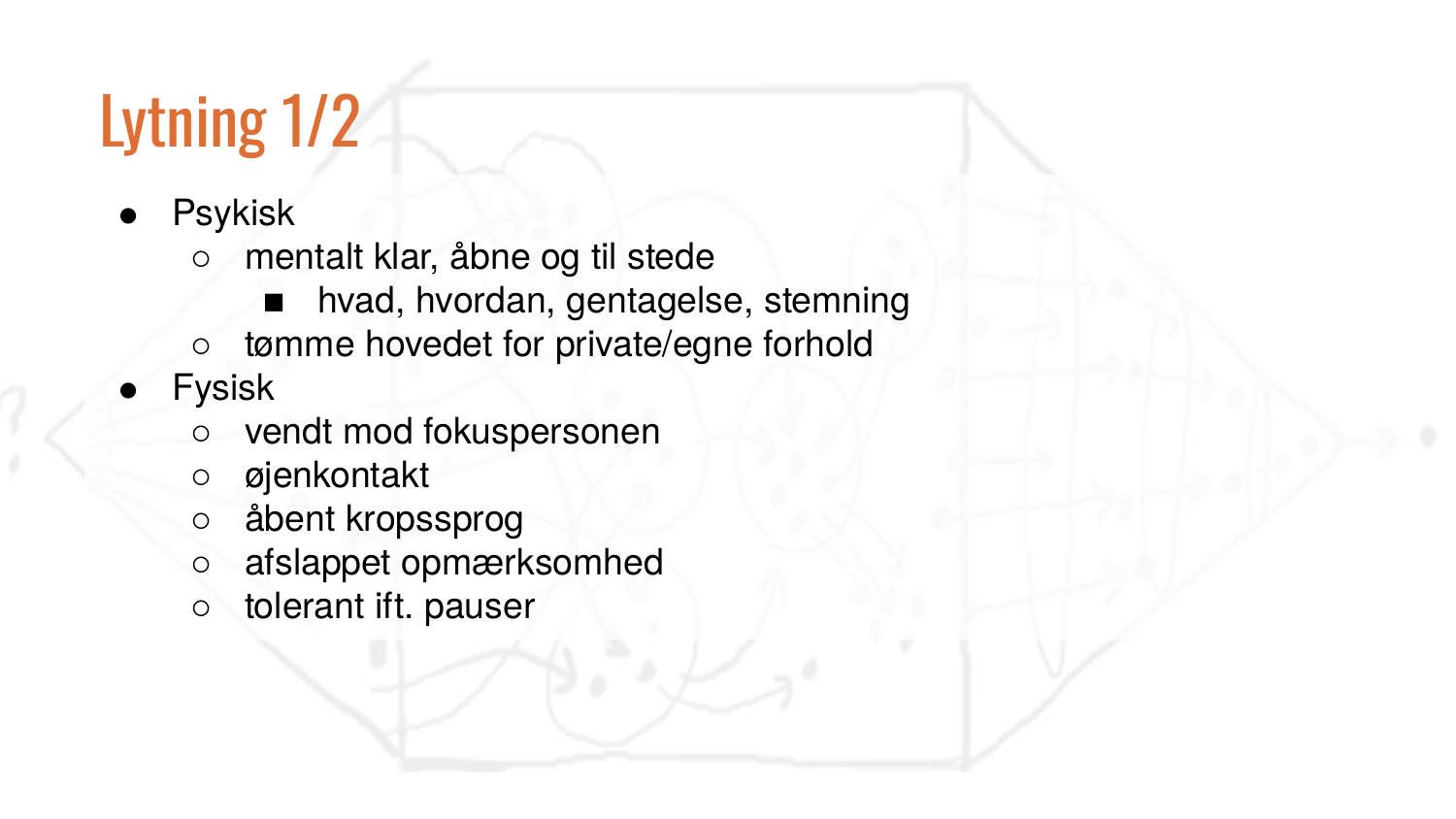

Lytning 1/2
Psykisk
mentalt klar, åbne og til stede
hvad, hvordan, gentagelse, stemning
tømme hovedet for private/egne forhold
Fysisk
vendt mod fokuspersonen
øjenkontakt
åbent kropssprog
afslappet opmærksomhed
tolerant ift. pauser